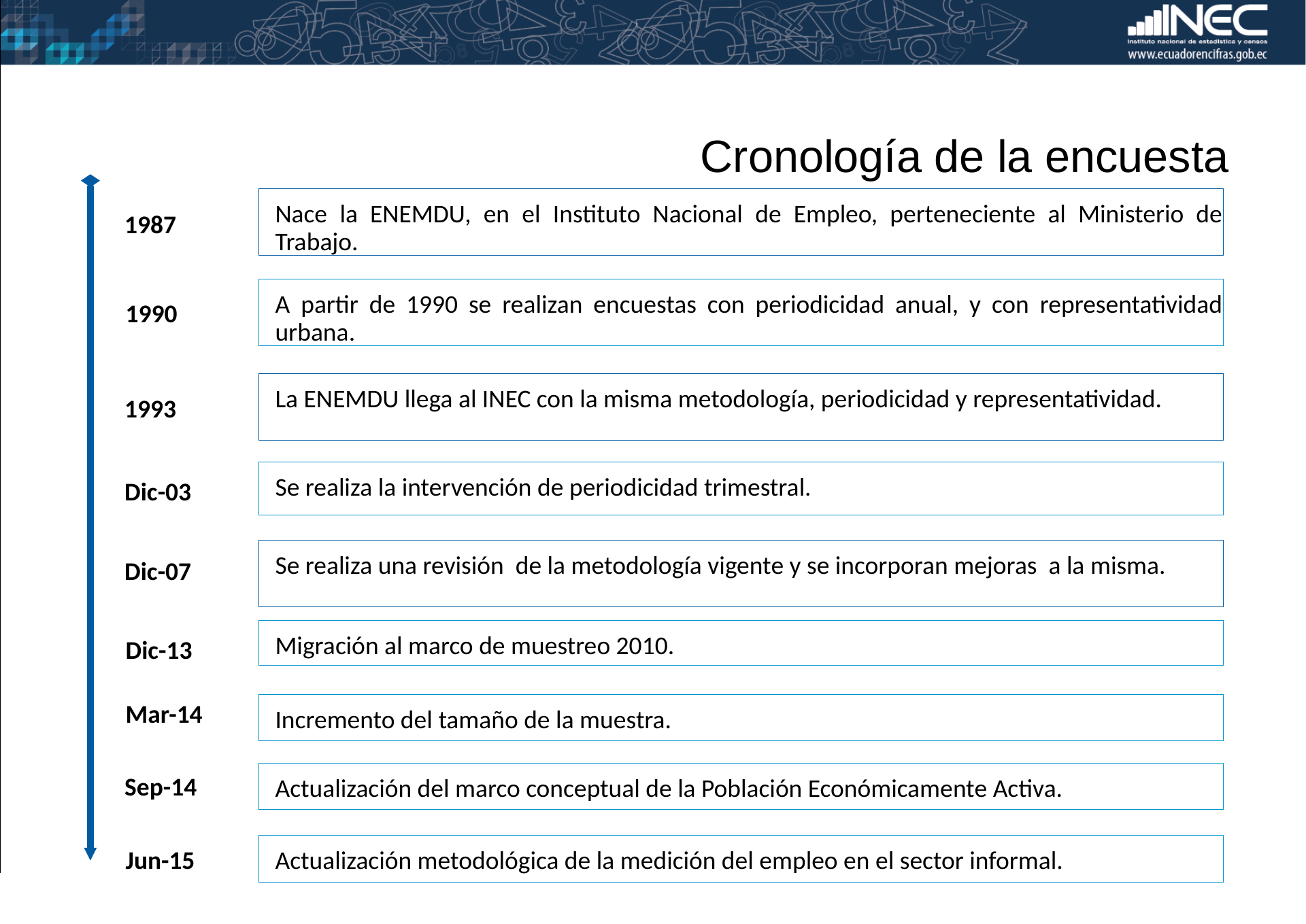

Cronología de la encuesta
Nace la ENEMDU, en el Instituto Nacional de Empleo, perteneciente al Ministerio de Trabajo.
1987
A partir de 1990 se realizan encuestas con periodicidad anual, y con representatividad urbana.
1990
La ENEMDU llega al INEC con la misma metodología, periodicidad y representatividad.
1993
Se realiza la intervención de periodicidad trimestral.
Dic-03

Se realiza una revisión  de la metodología vigente y se incorporan mejoras  a la misma.
Dic-07
Migración al marco de muestreo 2010.
Dic-13
Mar-14
Incremento del tamaño de la muestra.
Actualización del marco conceptual de la Población Económicamente Activa.
Sep-14
Actualización metodológica de la medición del empleo en el sector informal.
Jun-15